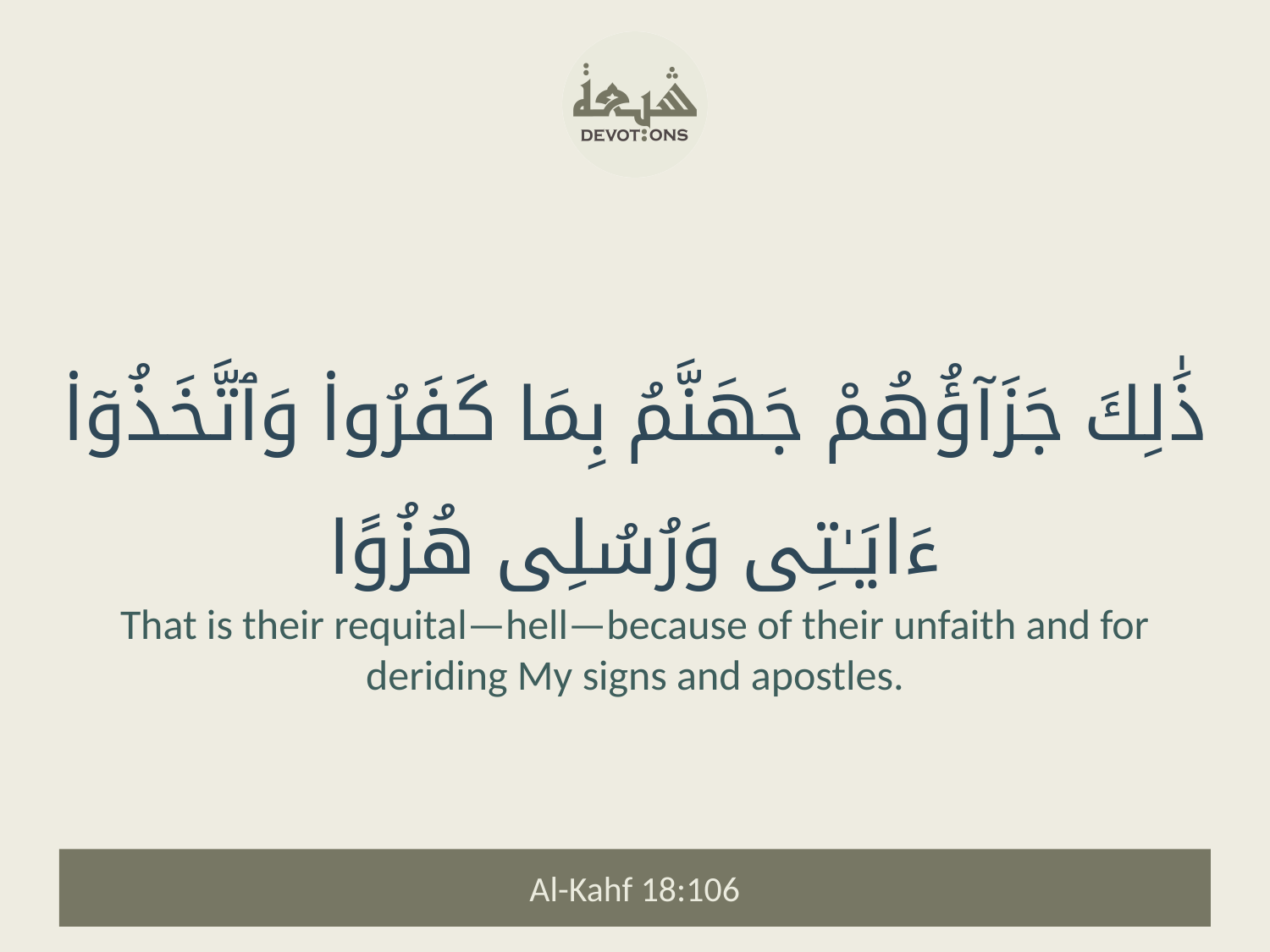

ذَٰلِكَ جَزَآؤُهُمْ جَهَنَّمُ بِمَا كَفَرُوا۟ وَٱتَّخَذُوٓا۟ ءَايَـٰتِى وَرُسُلِى هُزُوًا
That is their requital—hell—because of their unfaith and for deriding My signs and apostles.
Al-Kahf 18:106